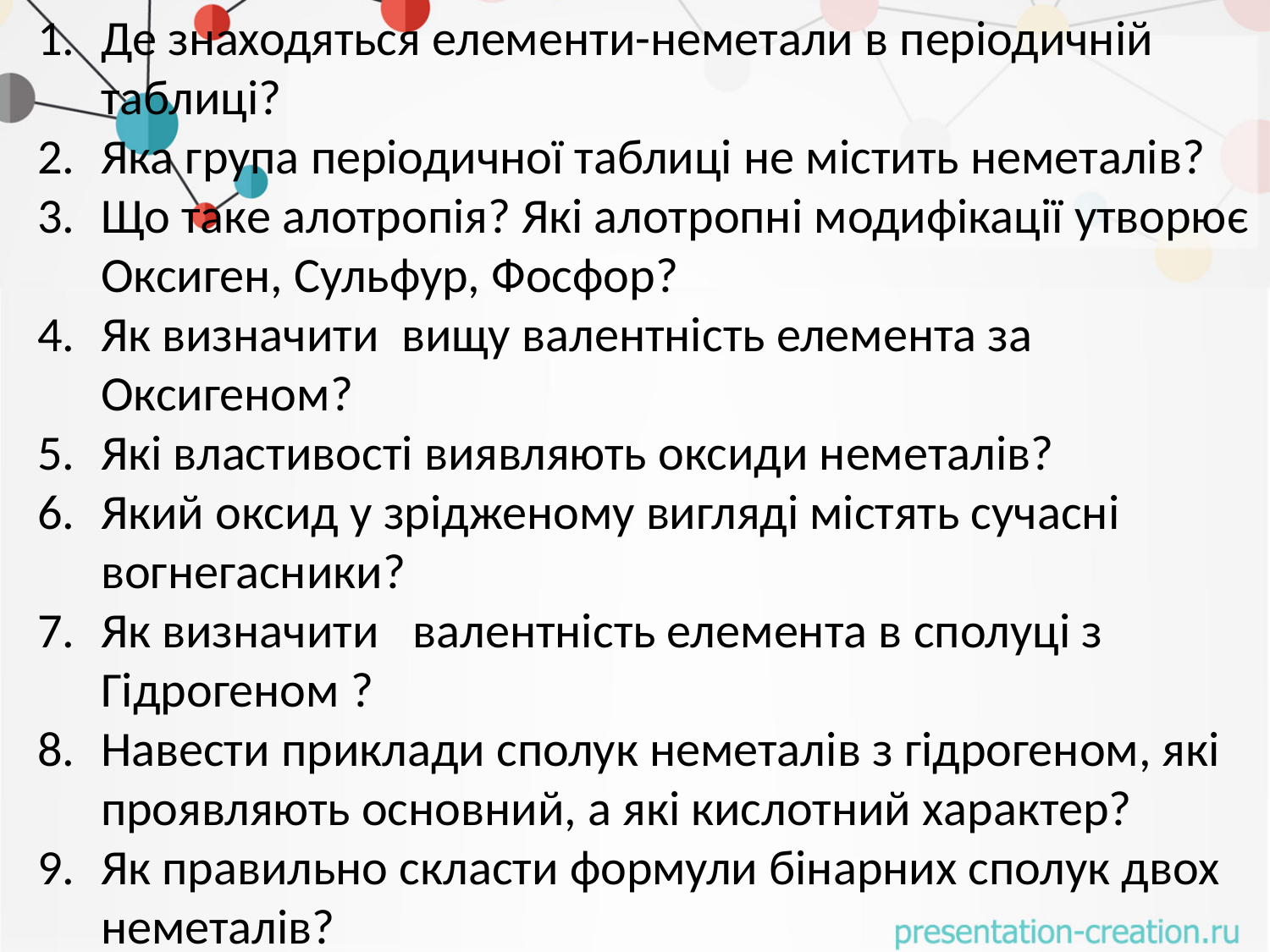

Де знаходяться елементи-неметали в періодичній таблиці?
Яка група періодичної таблиці не містить неметалів?
Що таке алотропія? Які алотропні модифікації утворює Оксиген, Сульфур, Фосфор?
Як визначити  вищу валентність елемента за Оксигеном?
Які властивості виявляють оксиди неметалів?
Який оксид у зрідженому вигляді містять сучасні вогнегасники?
Як визначити   валентність елемента в сполуці з Гідрогеном ?
Навести приклади сполук неметалів з гідрогеном, які проявляють основний, а які кислотний характер?
Як правильно скласти формули бінарних сполук двох неметалів?